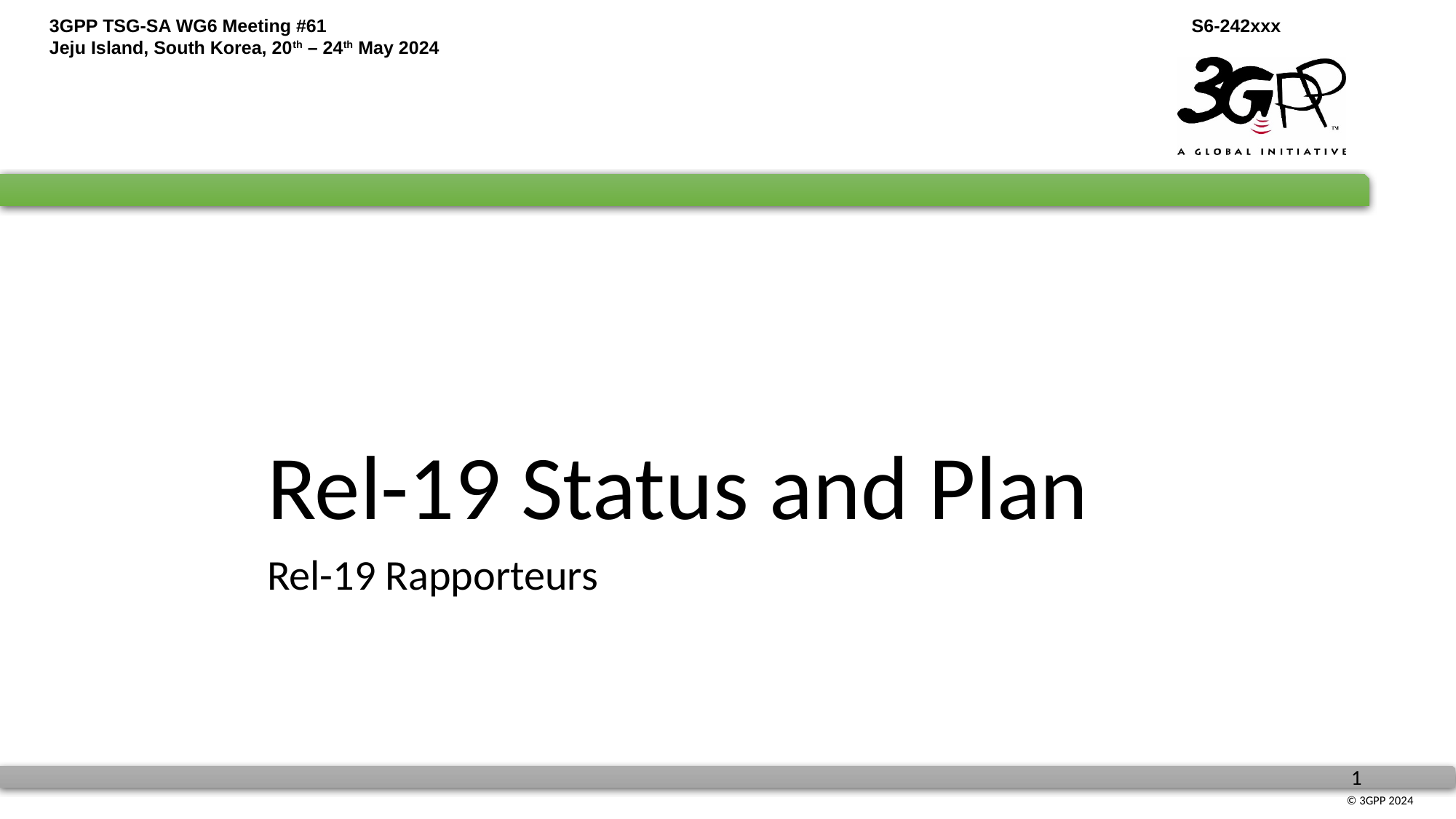

# Rel-19 Status and Plan
Rel-19 Rapporteurs